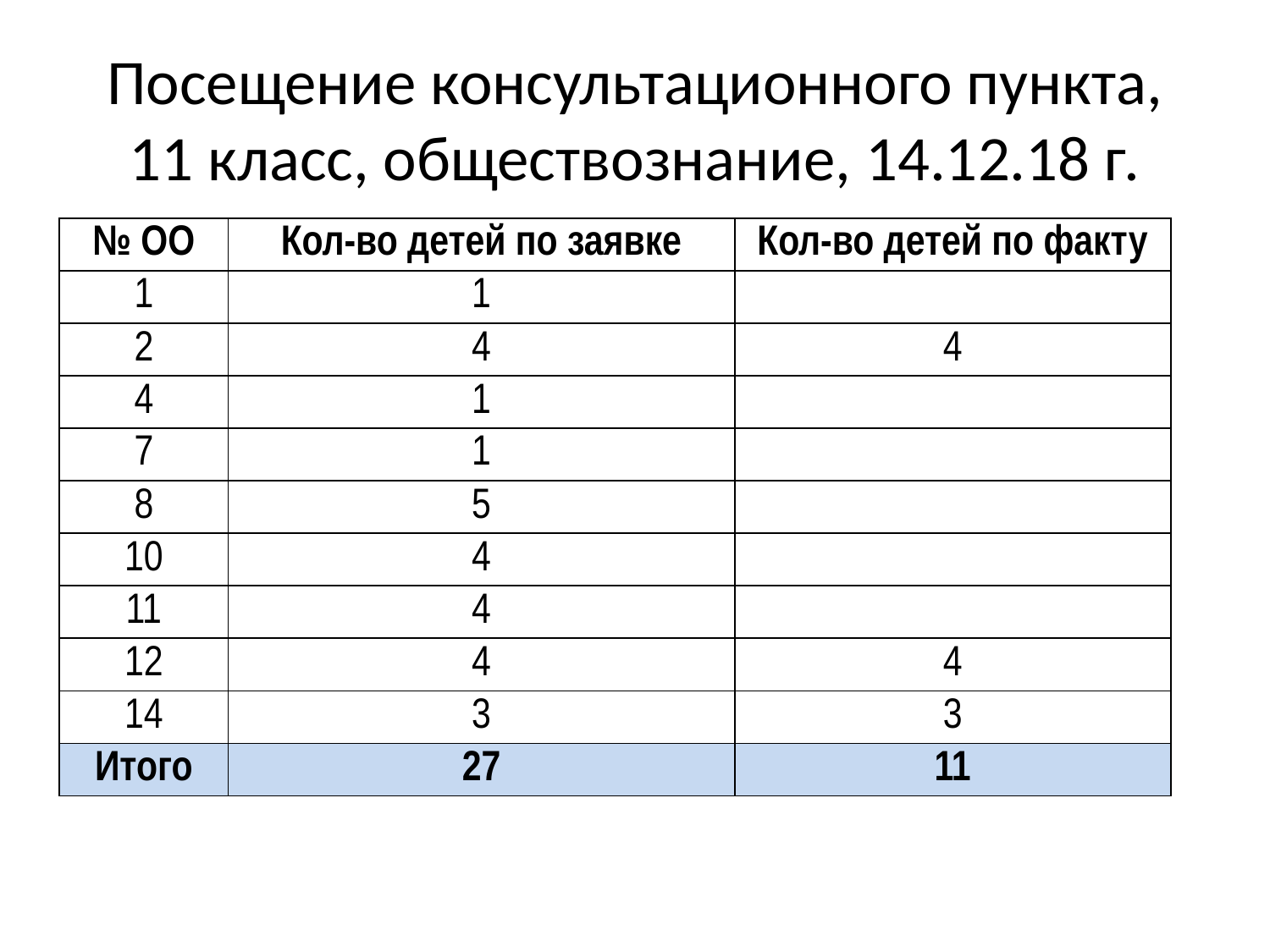

# Посещение консультационного пункта, 11 класс, обществознание, 14.12.18 г.
| № ОО | Кол-во детей по заявке | Кол-во детей по факту |
| --- | --- | --- |
| 1 | 1 |  |
| 2 | 4 | 4 |
| 4 | 1 |  |
| 7 | 1 |  |
| 8 | 5 |  |
| 10 | 4 |  |
| 11 | 4 |  |
| 12 | 4 | 4 |
| 14 | 3 | 3 |
| Итого | 27 | 11 |